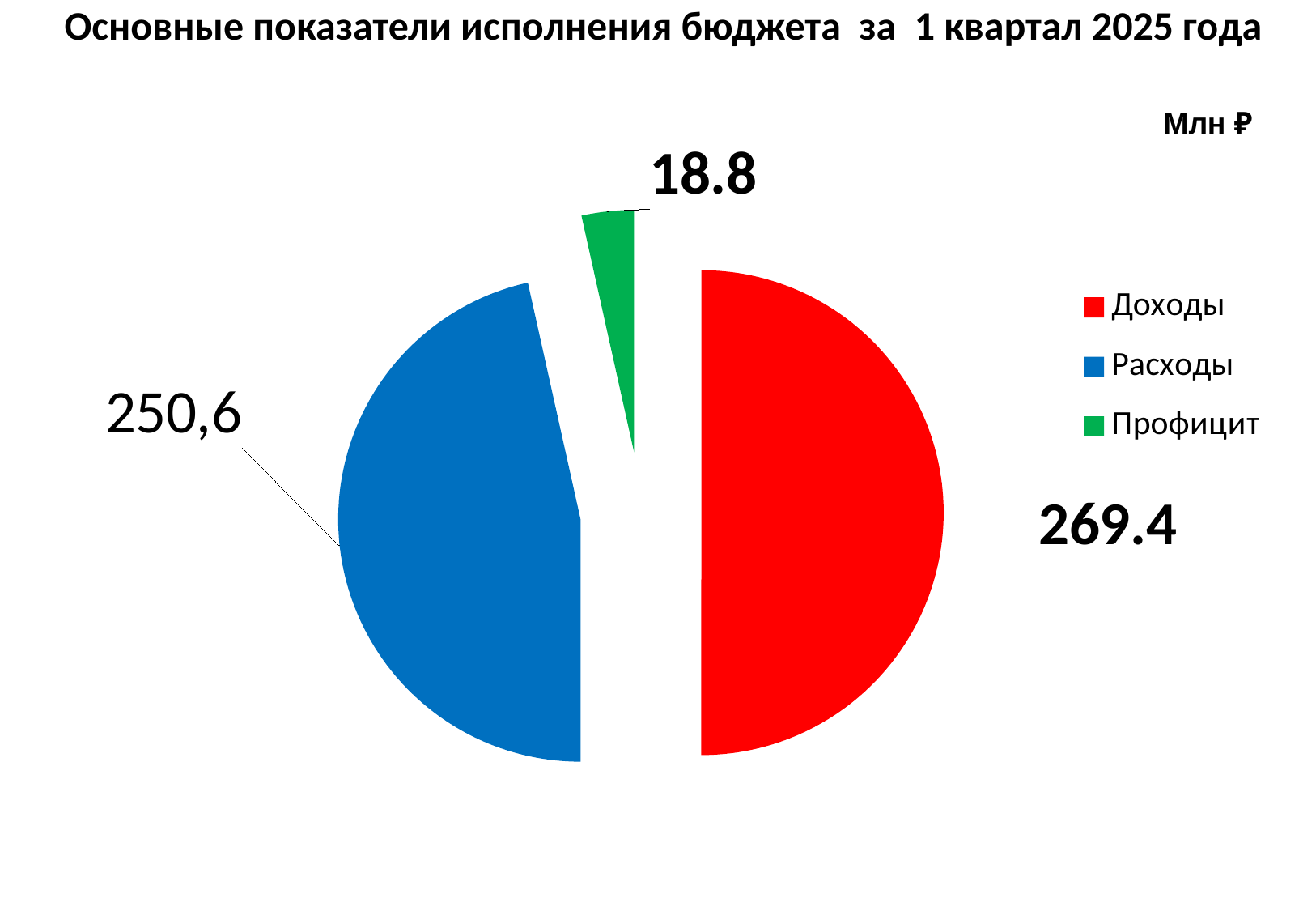

# Основные показатели исполнения бюджета  за  1 квартал 2025 года

### Chart

| Category | Ряд 1 |
|---|---|
| Доходы  | 269.4 |
| Расходы | 250.6 |
| Профицит | 18.8 |